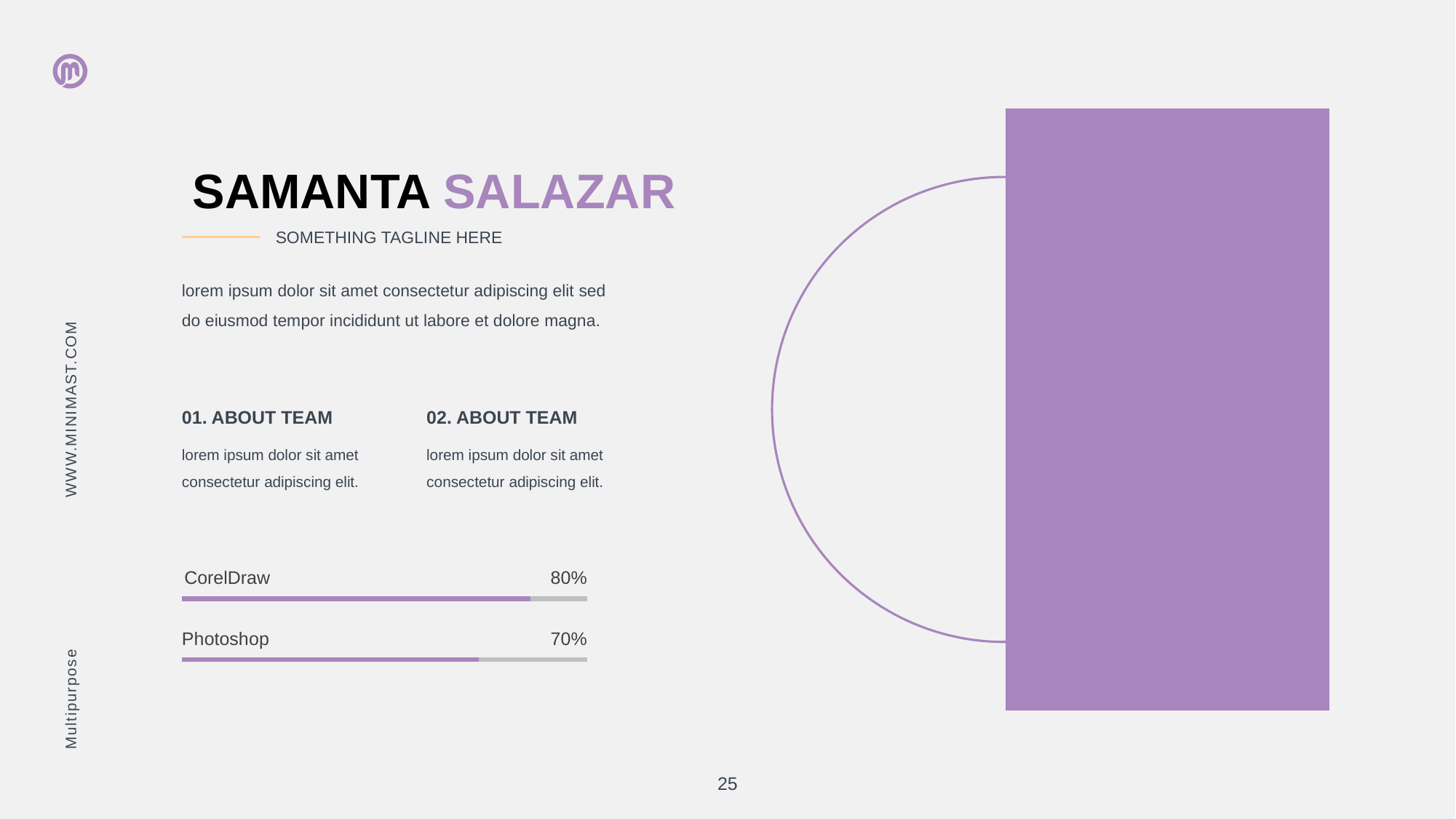

WWW.MINIMAST.COM
Multipurpose

SAMANTA SALAZAR
SOMETHING TAGLINE HERE

lorem ipsum dolor sit amet consectetur adipiscing elit sed do eiusmod tempor incididunt ut labore et dolore magna.
01. ABOUT TEAM
lorem ipsum dolor sit amet consectetur adipiscing elit.
02. ABOUT TEAM
lorem ipsum dolor sit amet consectetur adipiscing elit.
CorelDraw
80%
Photoshop
70%